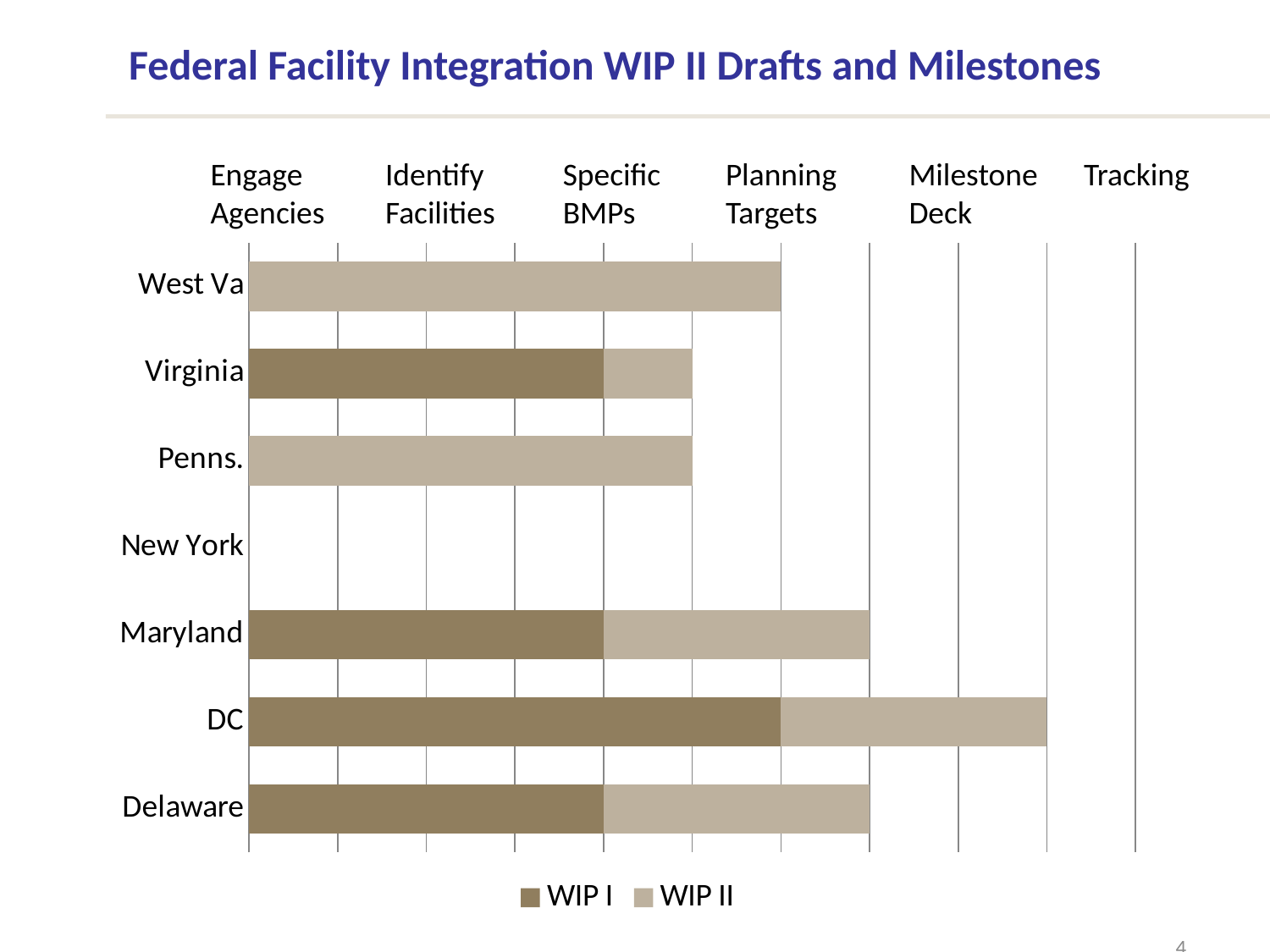

Federal Facility Integration WIP II Drafts and Milestones

Tracking
Engage Agencies
Identify Facilities
Milestone Deck
Specific BMPs
Planning Targets

### Chart

| Category | WIP I | WIP II |
|---|---|---|
| Delaware | 2.0 | 1.5 |
| DC | 3.0 | 1.5 |
| Maryland | 2.0 | 1.5 |
| New York | 0.0 | 0.0 |
| Penns. | 0.0 | 2.5 |
| Virginia | 2.0 | 0.5 |
| West Va | 0.0 | 3.0 |
4